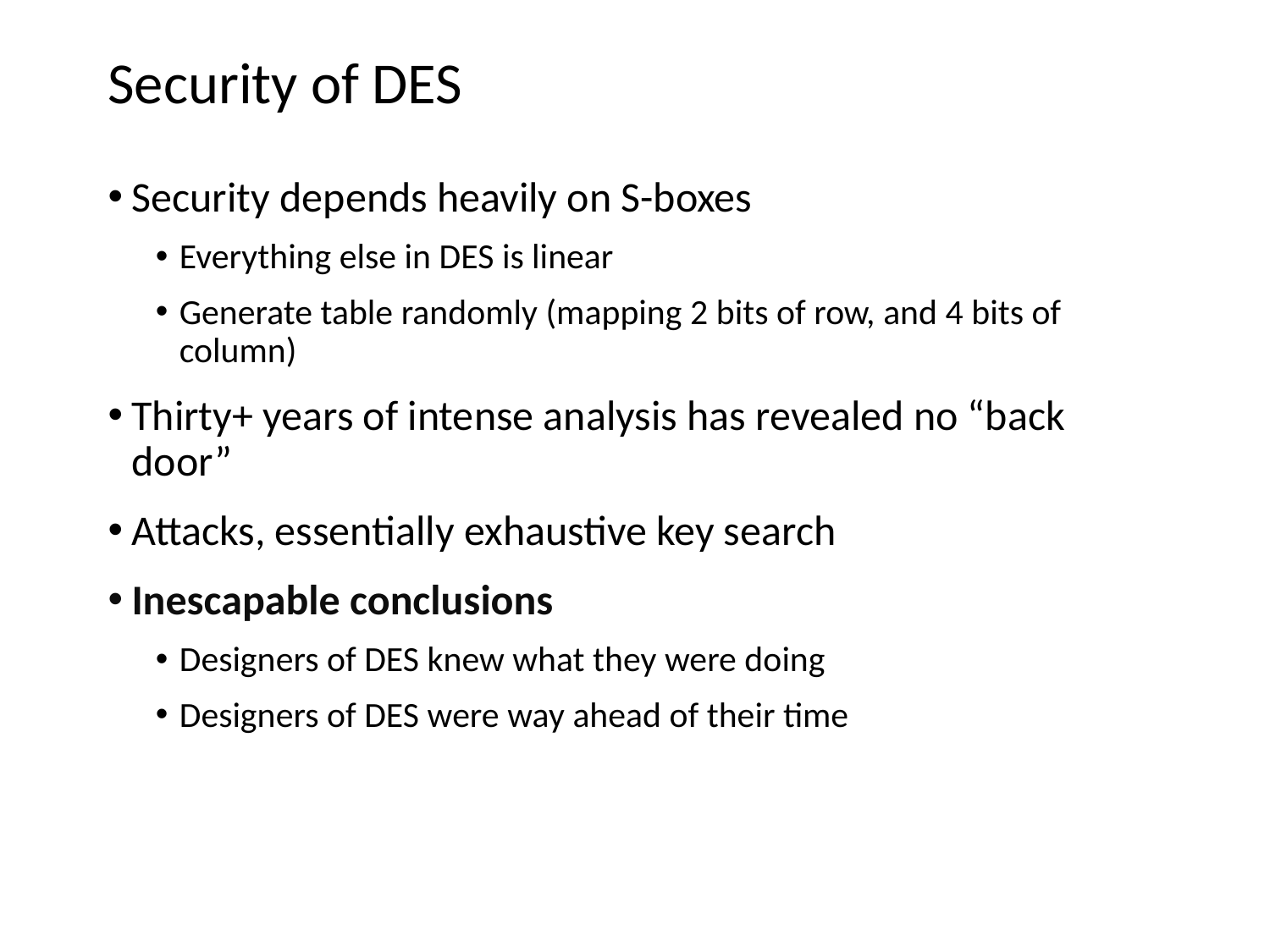

# Security of DES
Security depends heavily on S-boxes
Everything else in DES is linear
Generate table randomly (mapping 2 bits of row, and 4 bits of column)
Thirty+ years of intense analysis has revealed no “back door”
Attacks, essentially exhaustive key search
Inescapable conclusions
Designers of DES knew what they were doing
Designers of DES were way ahead of their time